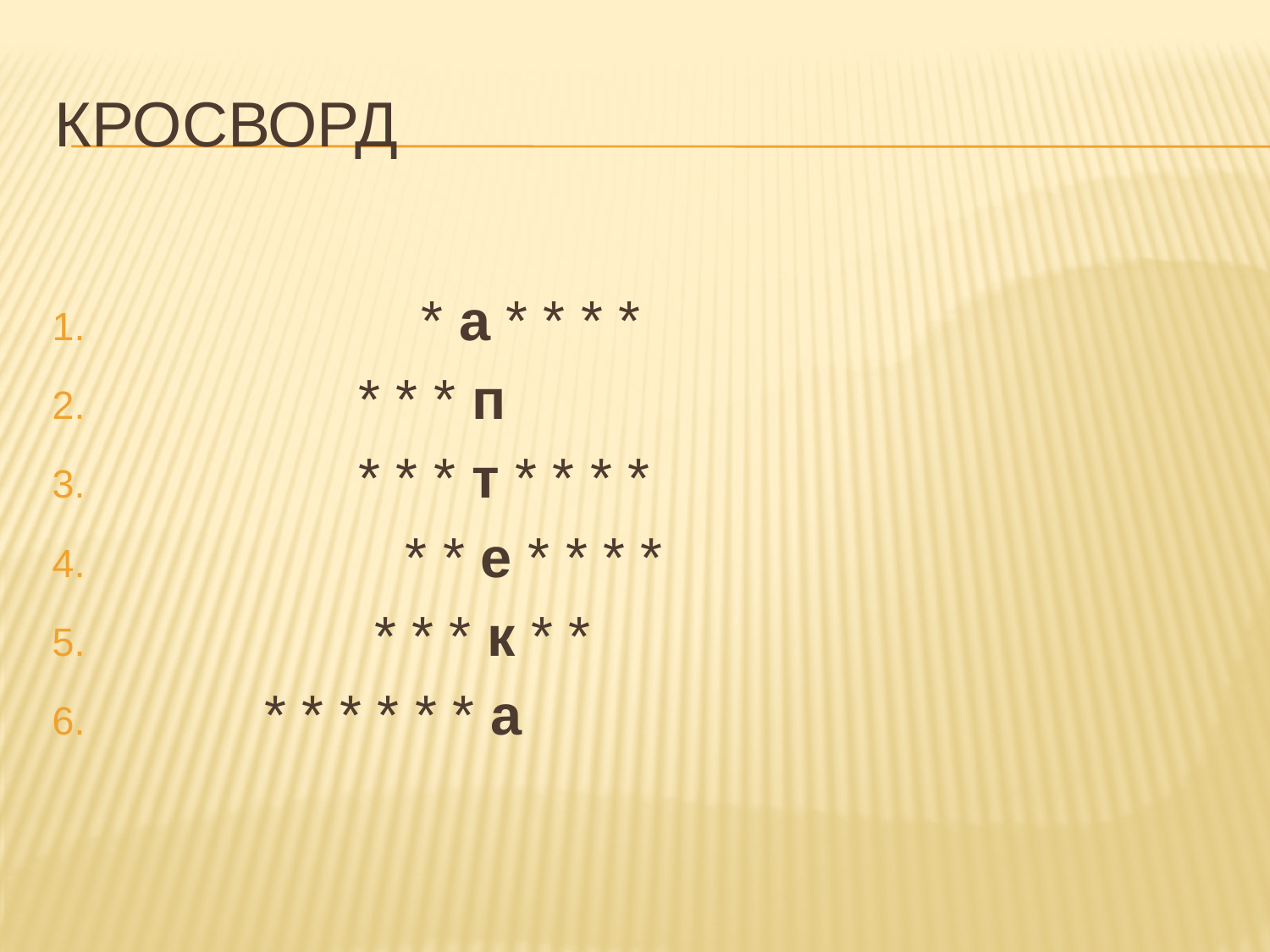

# Кросворд
                   * а * * * *
               * * * п
               * * * т * * * *
                  * * е * * * *
                * * * к * *
         * * * * * * а